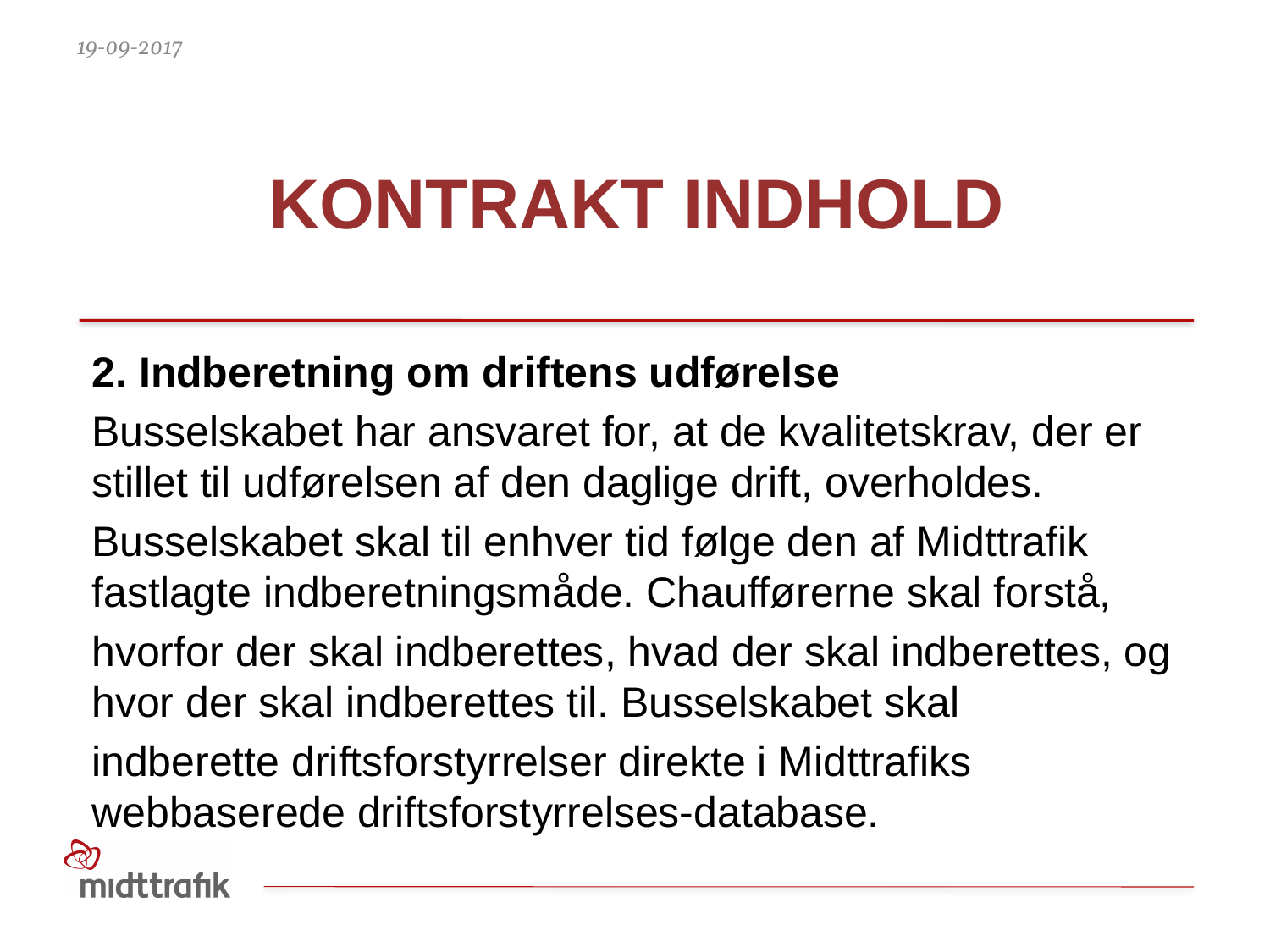

19-09-2017
# Kontrakt indhold
2. Indberetning om driftens udførelse
Busselskabet har ansvaret for, at de kvalitetskrav, der er stillet til udførelsen af den daglige drift, overholdes.
Busselskabet skal til enhver tid følge den af Midttrafik fastlagte indberetningsmåde. Chaufførerne skal forstå,
hvorfor der skal indberettes, hvad der skal indberettes, og hvor der skal indberettes til. Busselskabet skal
indberette driftsforstyrrelser direkte i Midttrafiks webbaserede driftsforstyrrelses-database.